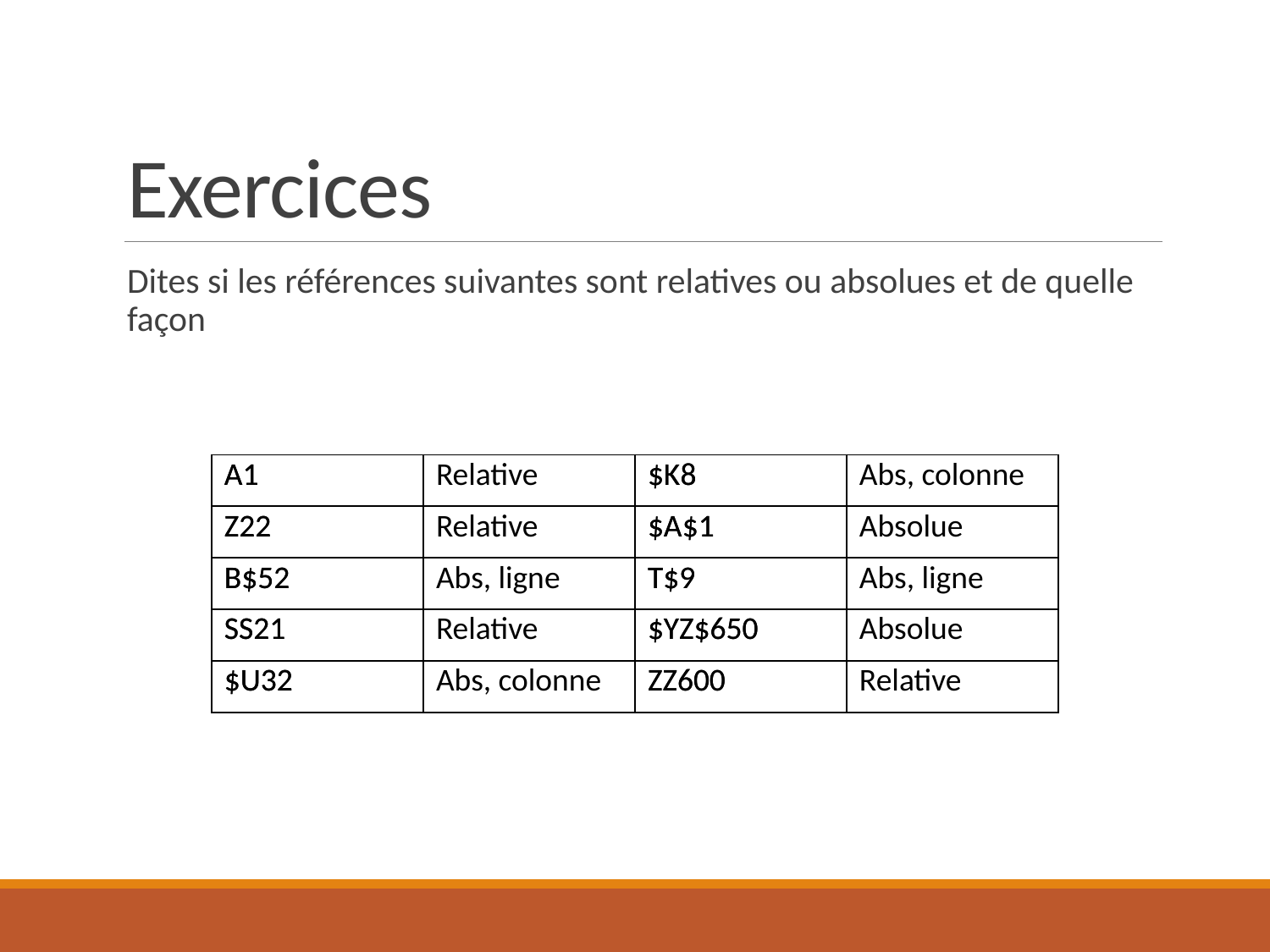

# Exercices
Dites si les références suivantes sont relatives ou absolues et de quelle façon

| A1 |  | $K8 |  |
| --- | --- | --- | --- |
| Z22 |  | $A$1 |  |
| B$52 |  | T$9 |  |
| SS21 |  | $YZ$650 |  |
| $U32 |  | ZZ600 |  |
| A1 | Relative | $K8 | Abs, colonne |
| --- | --- | --- | --- |
| Z22 | Relative | $A$1 | Absolue |
| B$52 | Abs, ligne | T$9 | Abs, ligne |
| SS21 | Relative | $YZ$650 | Absolue |
| $U32 | Abs, colonne | ZZ600 | Relative |